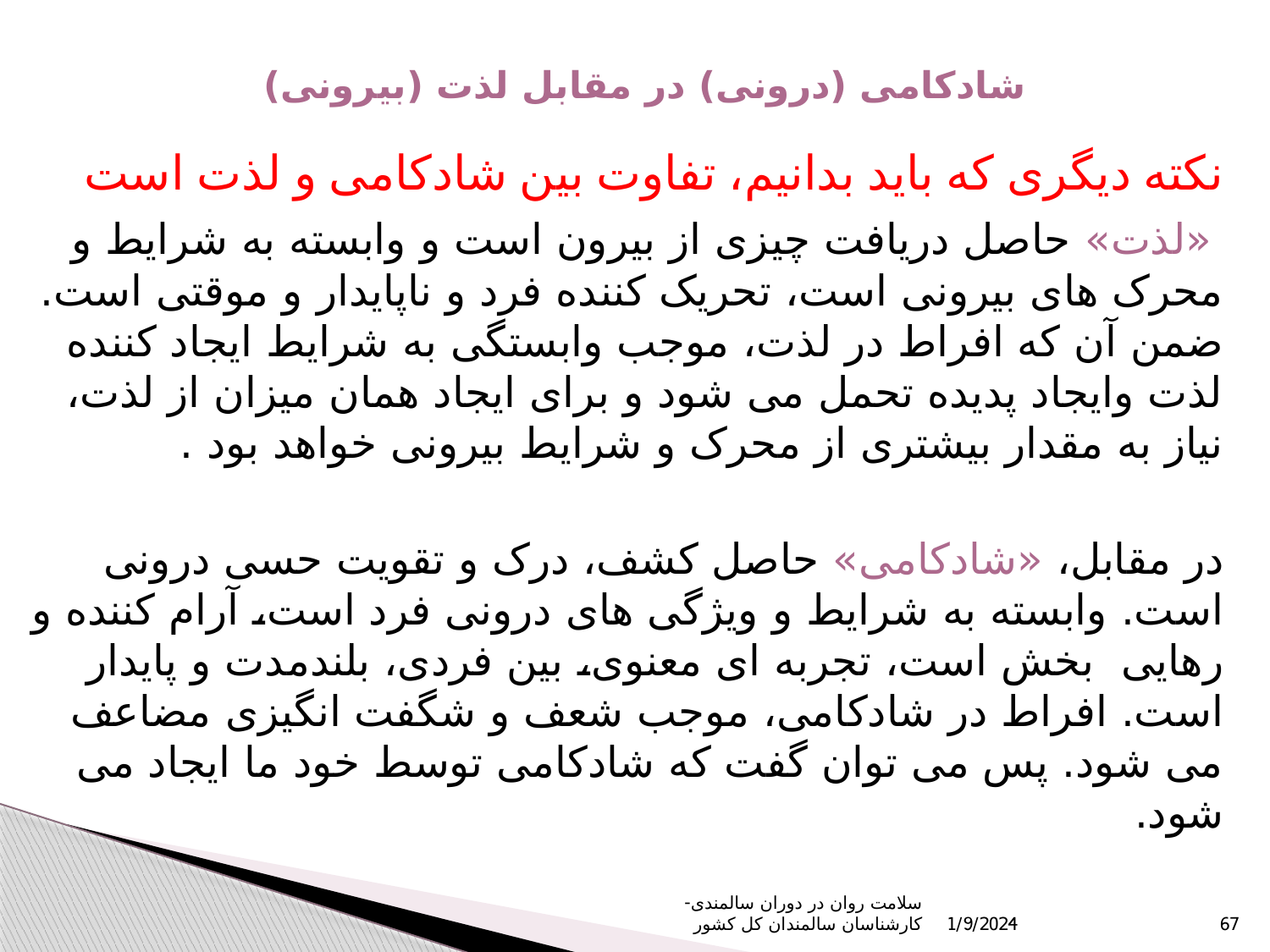

# شادکامی (درونی) در مقابل لذت (بیرونی)
نکته دیگری که باید بدانیم، تفاوت بین شادکامی و لذت است
 «لذت» حاصل دریافت چیزی از بیرون است و وابسته به شرایط و محرک های بیرونی است، تحریک کننده فرد و ناپایدار و موقتی است. ضمن آن که افراط در لذت، موجب وابستگی به شرایط ایجاد کننده لذت وایجاد پدیده تحمل می شود و برای ایجاد همان میزان از لذت، نیاز به مقدار بیشتری از محرک و شرایط بیرونی خواهد بود .

در مقابل، «شادکامی» حاصل کشف، درک و تقویت حسی درونی است. وابسته به شرایط و ویژگی های درونی فرد است، آرام کننده و رهایی  بخش است، تجربه ای معنوی، بین فردی، بلندمدت و پایدار است. افراط در شادکامی، موجب شعف و شگفت انگیزی مضاعف می شود. پس می توان گفت که شادکامی توسط خود ما ایجاد می شود.

سلامت روان در دوران سالمندی- کارشناسان سالمندان کل کشور
1/9/2024
67